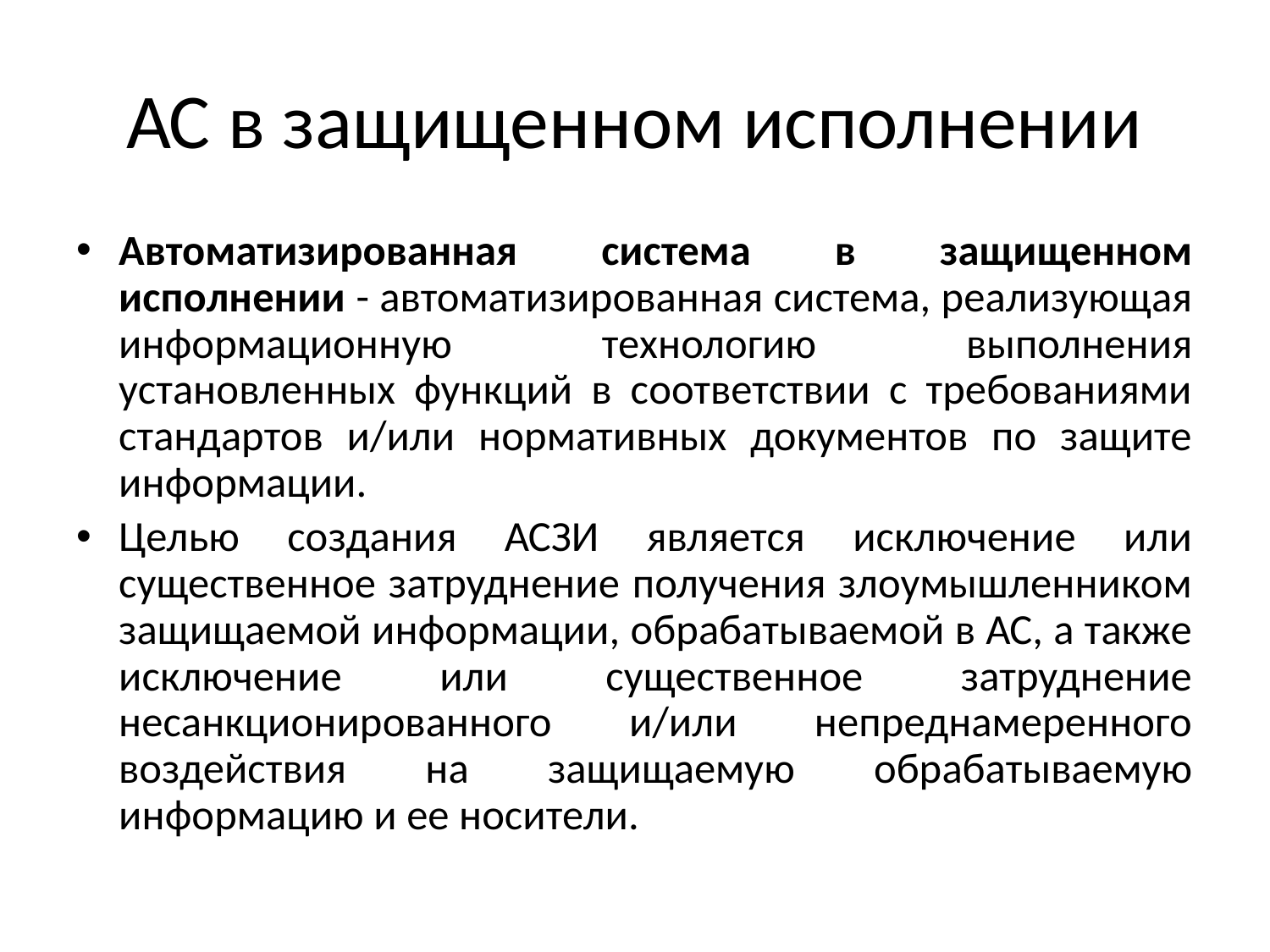

# АС в защищенном исполнении
Автоматизированная система в защищенном исполнении - автоматизированная система, реализующая информационную технологию выполнения установленных функций в соответствии с требованиями стандартов и/или нормативных документов по защите информации.
Целью создания АСЗИ является исключение или существенное затруднение получения злоумышленником защищаемой информации, обрабатываемой в АС, а также исключение или существенное затруднение несанкционированного и/или непреднамеренного воздействия на защищаемую обрабатываемую информацию и ее носители.